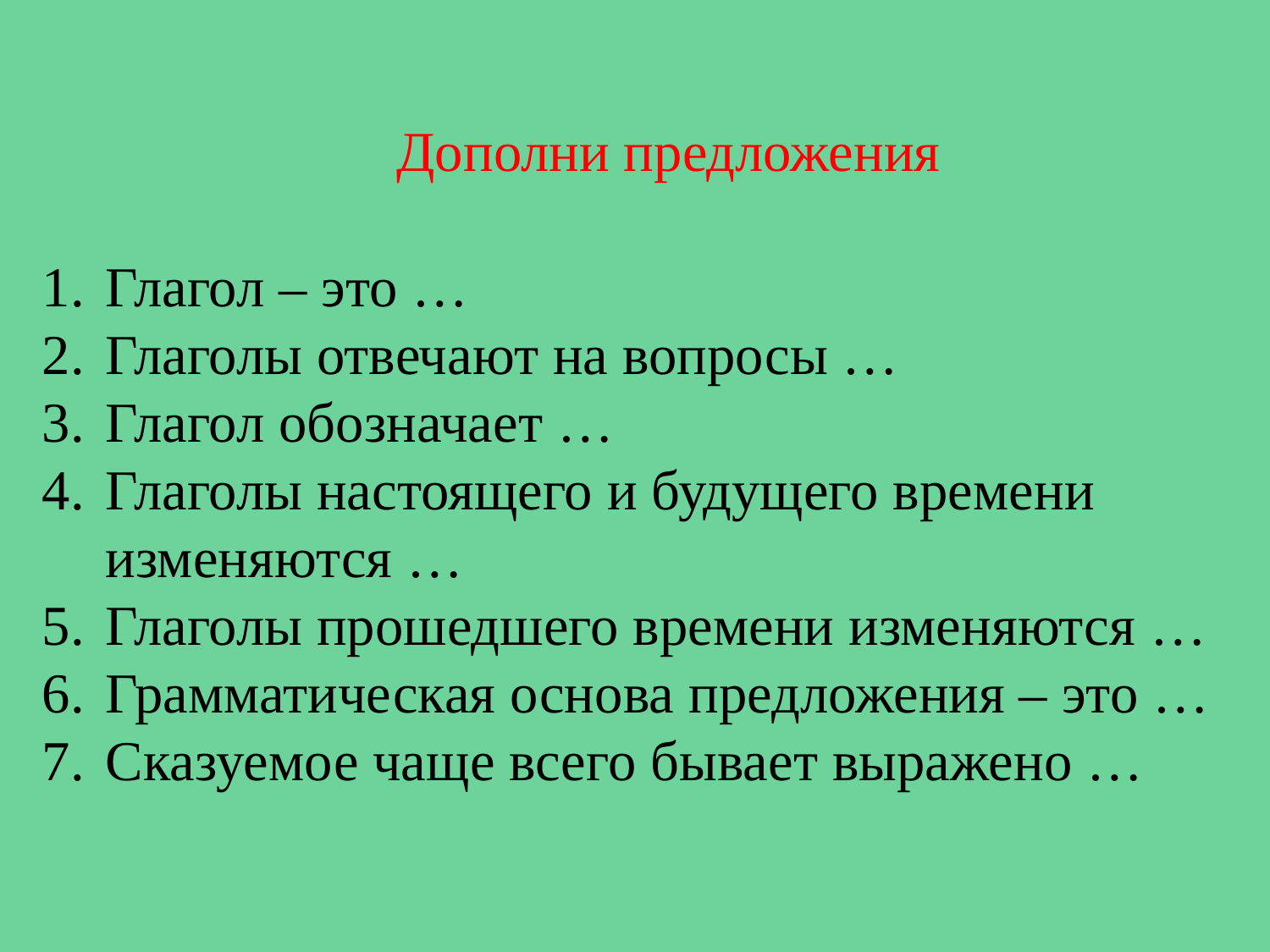

Дополни предложения

Глагол – это …
Глаголы отвечают на вопросы …
Глагол обозначает …
Глаголы настоящего и будущего времени изменяются …
Глаголы прошедшего времени изменяются …
Грамматическая основа предложения – это …
Сказуемое чаще всего бывает выражено …